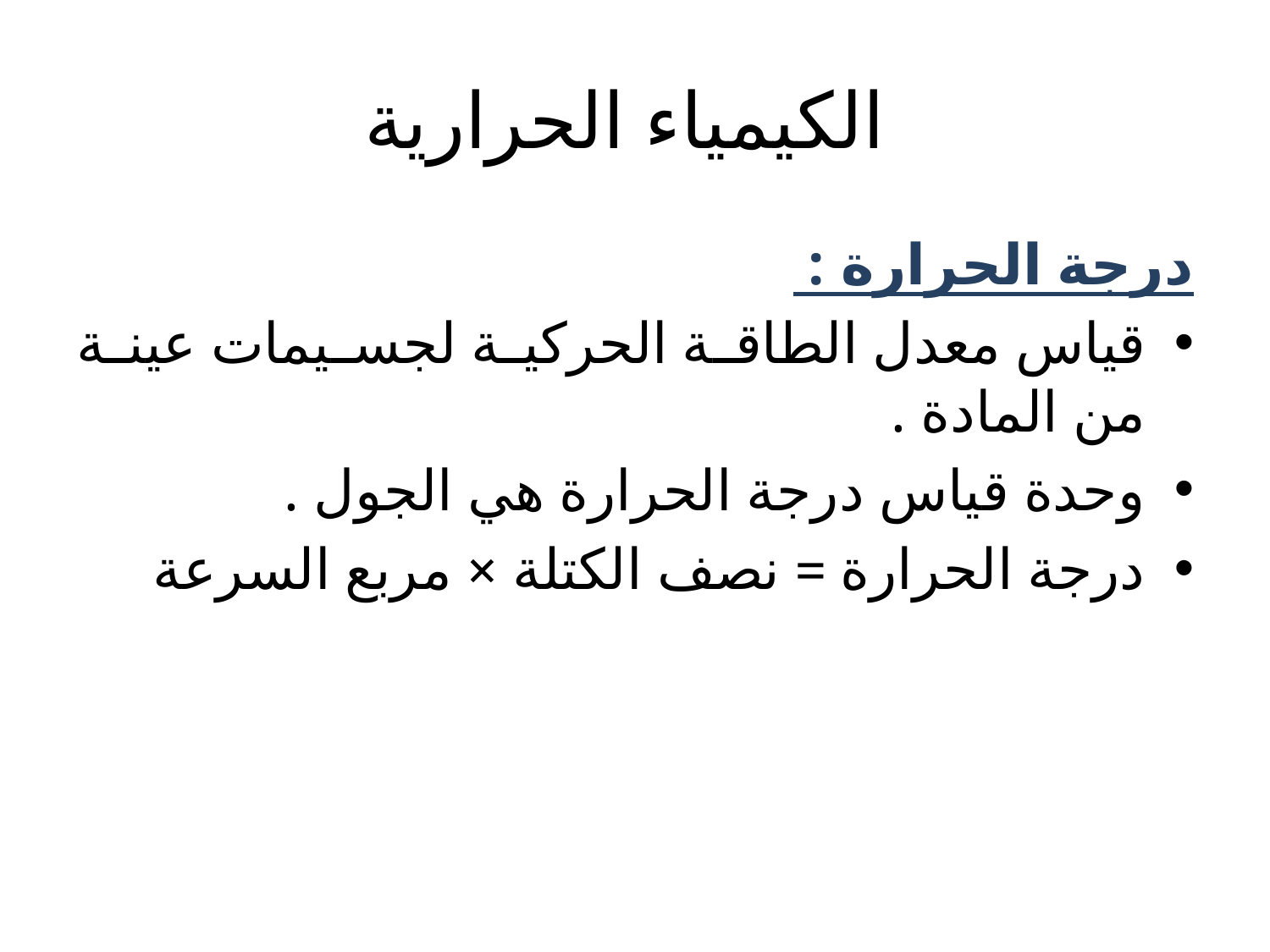

# الكيمياء الحرارية
درجة الحرارة :
قياس معدل الطاقة الحركية لجسيمات عينة من المادة .
وحدة قياس درجة الحرارة هي الجول .
درجة الحرارة = نصف الكتلة × مربع السرعة